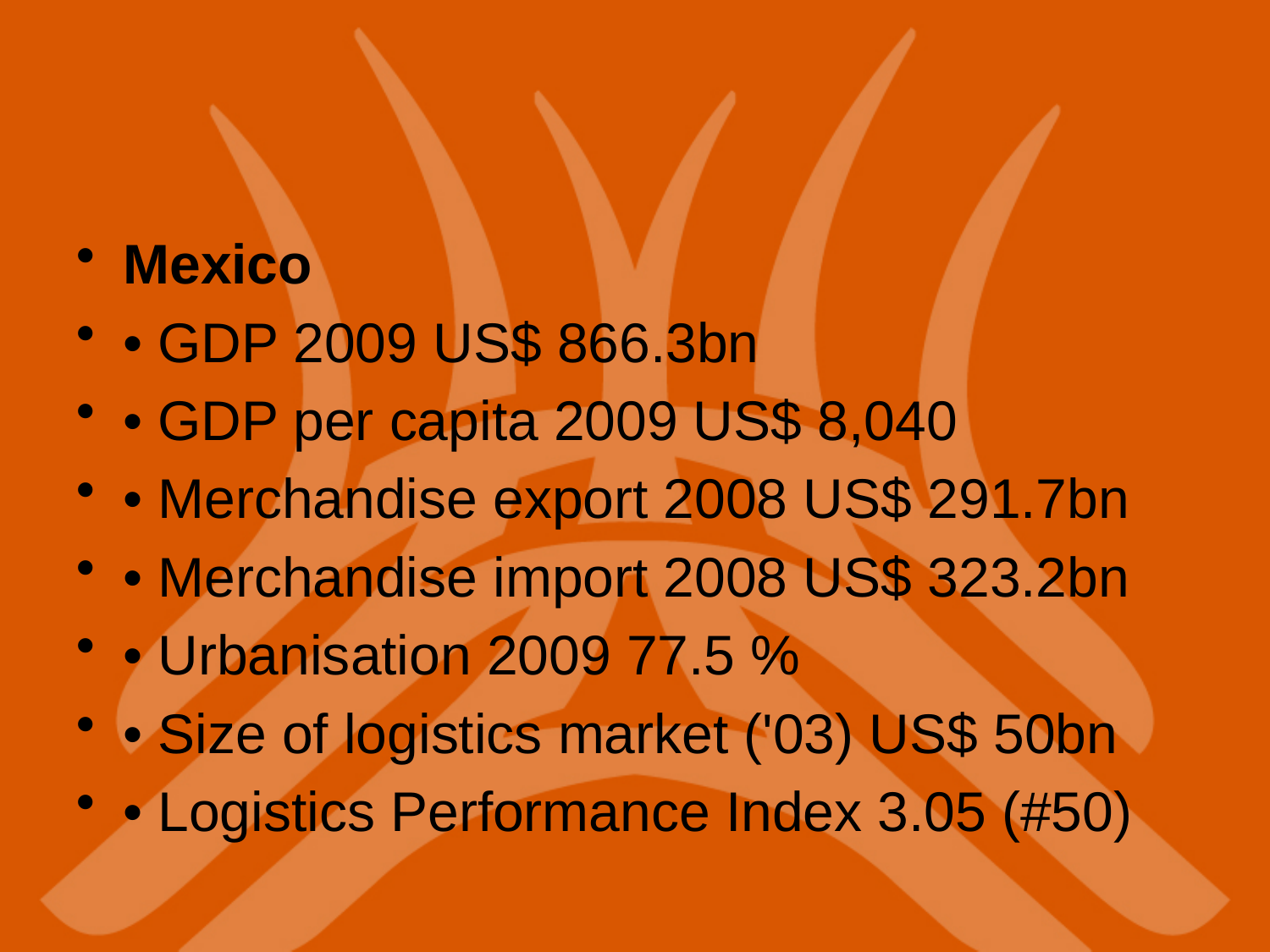

Mexico
• GDP 2009 US$ 866.3bn
• GDP per capita 2009 US$ 8,040
• Merchandise export 2008 US$ 291.7bn
• Merchandise import 2008 US$ 323.2bn
• Urbanisation 2009 77.5 %
• Size of logistics market ('03) US$ 50bn
• Logistics Performance Index 3.05 (#50)
#